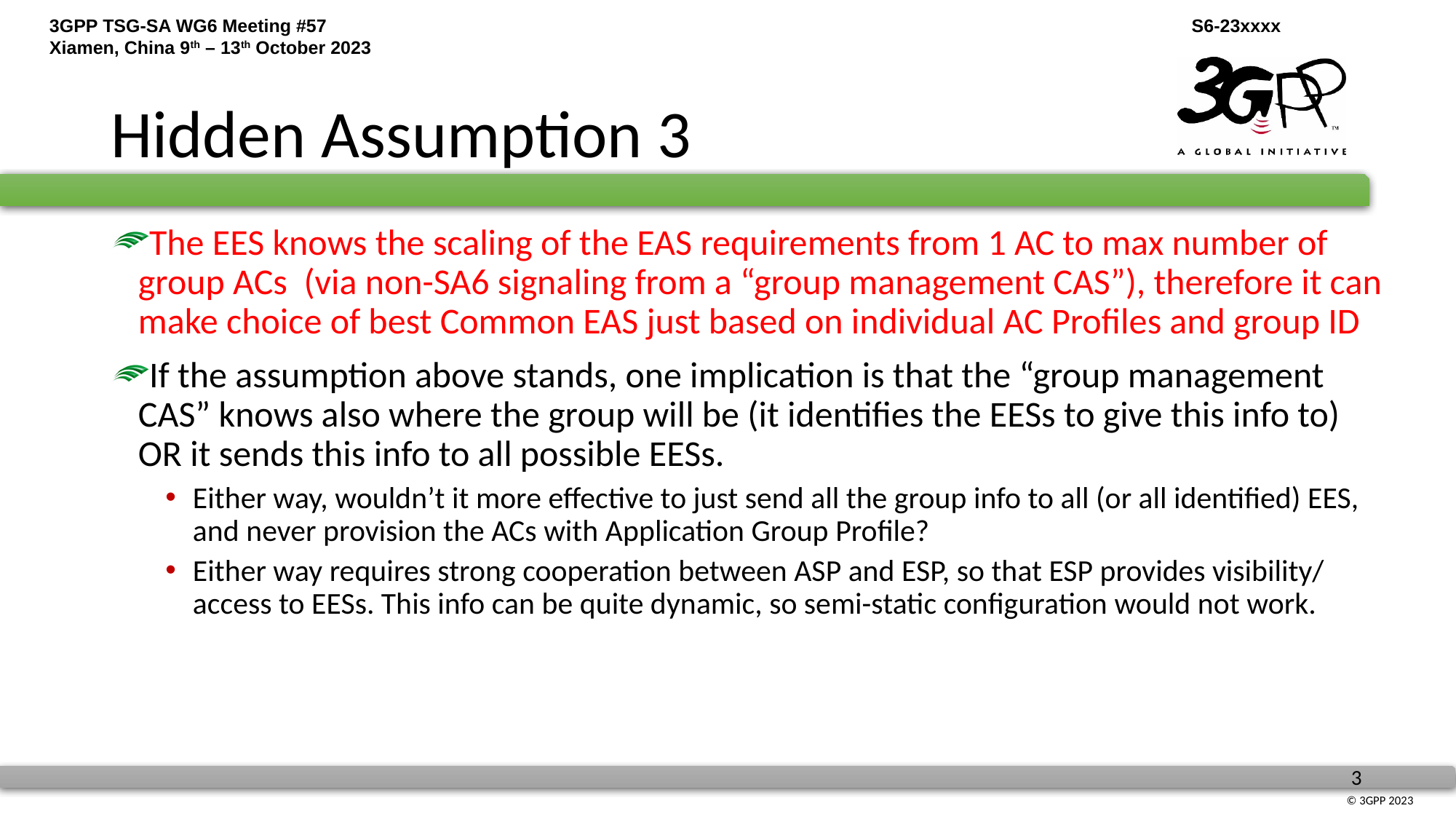

# Hidden Assumption 3
The EES knows the scaling of the EAS requirements from 1 AC to max number of  group ACs  (via non-SA6 signaling from a “group management CAS”), therefore it can make choice of best Common EAS just based on individual AC Profiles and group ID
If the assumption above stands, one implication is that the “group management CAS” knows also where the group will be (it identifies the EESs to give this info to) OR it sends this info to all possible EESs.
Either way, wouldn’t it more effective to just send all the group info to all (or all identified) EES, and never provision the ACs with Application Group Profile?
Either way requires strong cooperation between ASP and ESP, so that ESP provides visibility/ access to EESs. This info can be quite dynamic, so semi-static configuration would not work.